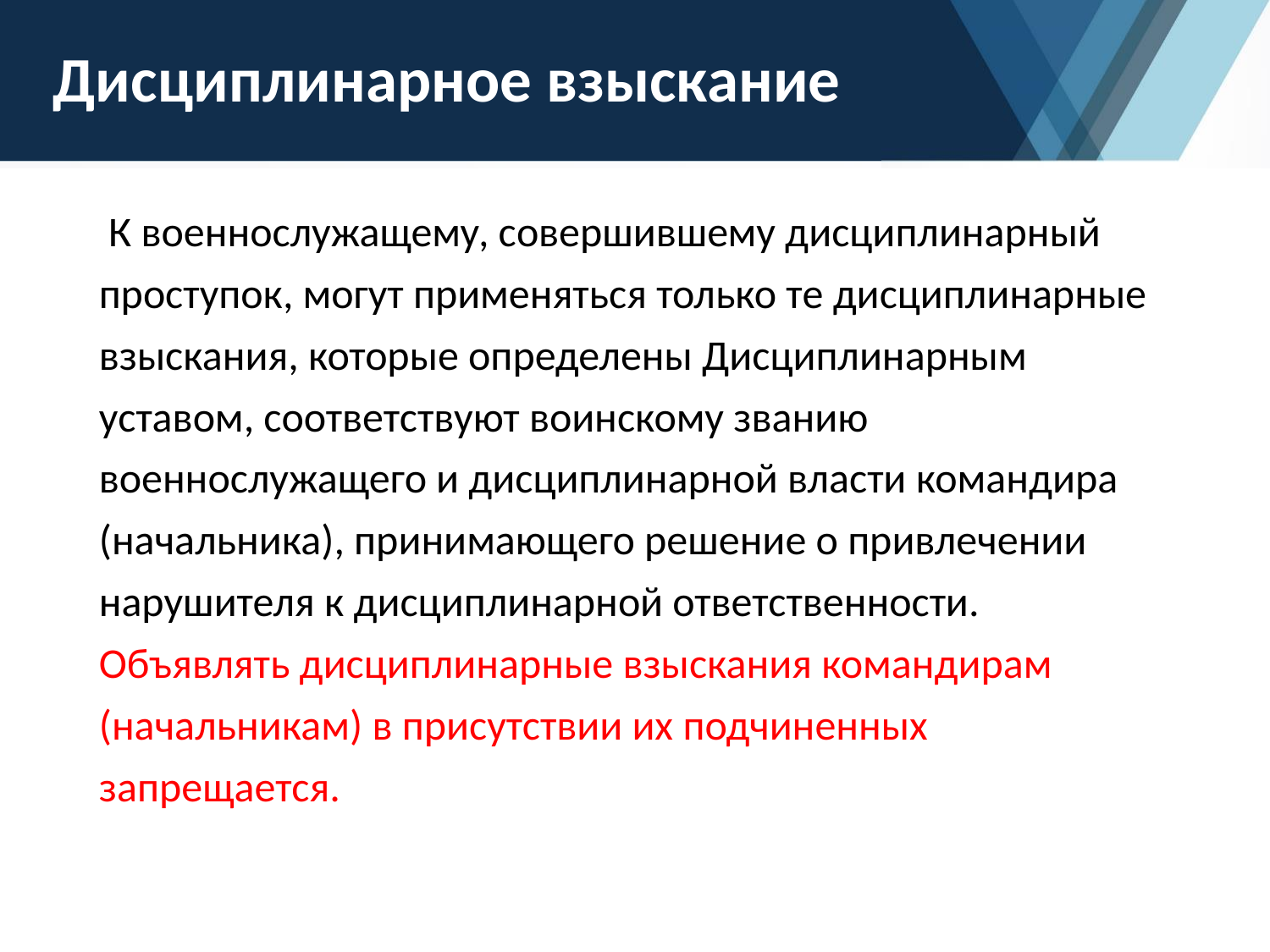

# Дисциплинарное взыскание
 К военнослужащему, совершившему дисциплинарный проступок, могут применяться только те дисциплинарные взыскания, которые определены Дисциплинарным уставом, соответствуют воинскому званию военнослужащего и дисциплинарной власти командира (начальника), принимающего решение о привлечении нарушителя к дисциплинарной ответственности.
Объявлять дисциплинарные взыскания командирам (начальникам) в присутствии их подчиненных запрещается.